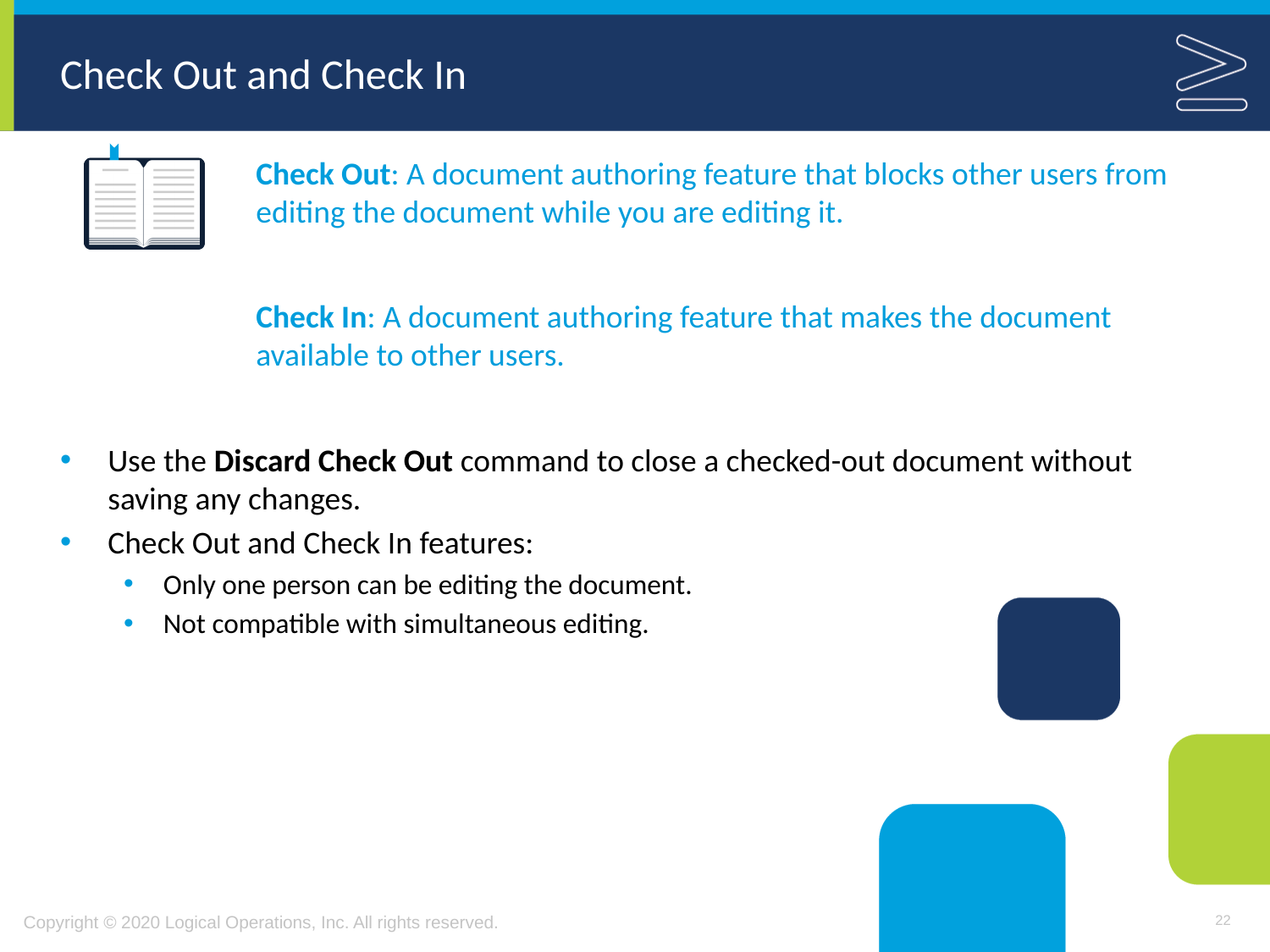

# Check Out and Check In
Check Out: A document authoring feature that blocks other users from editing the document while you are editing it.

Check In: A document authoring feature that makes the document available to other users.
Use the Discard Check Out command to close a checked-out document without saving any changes.
Check Out and Check In features:
Only one person can be editing the document.
Not compatible with simultaneous editing.

22